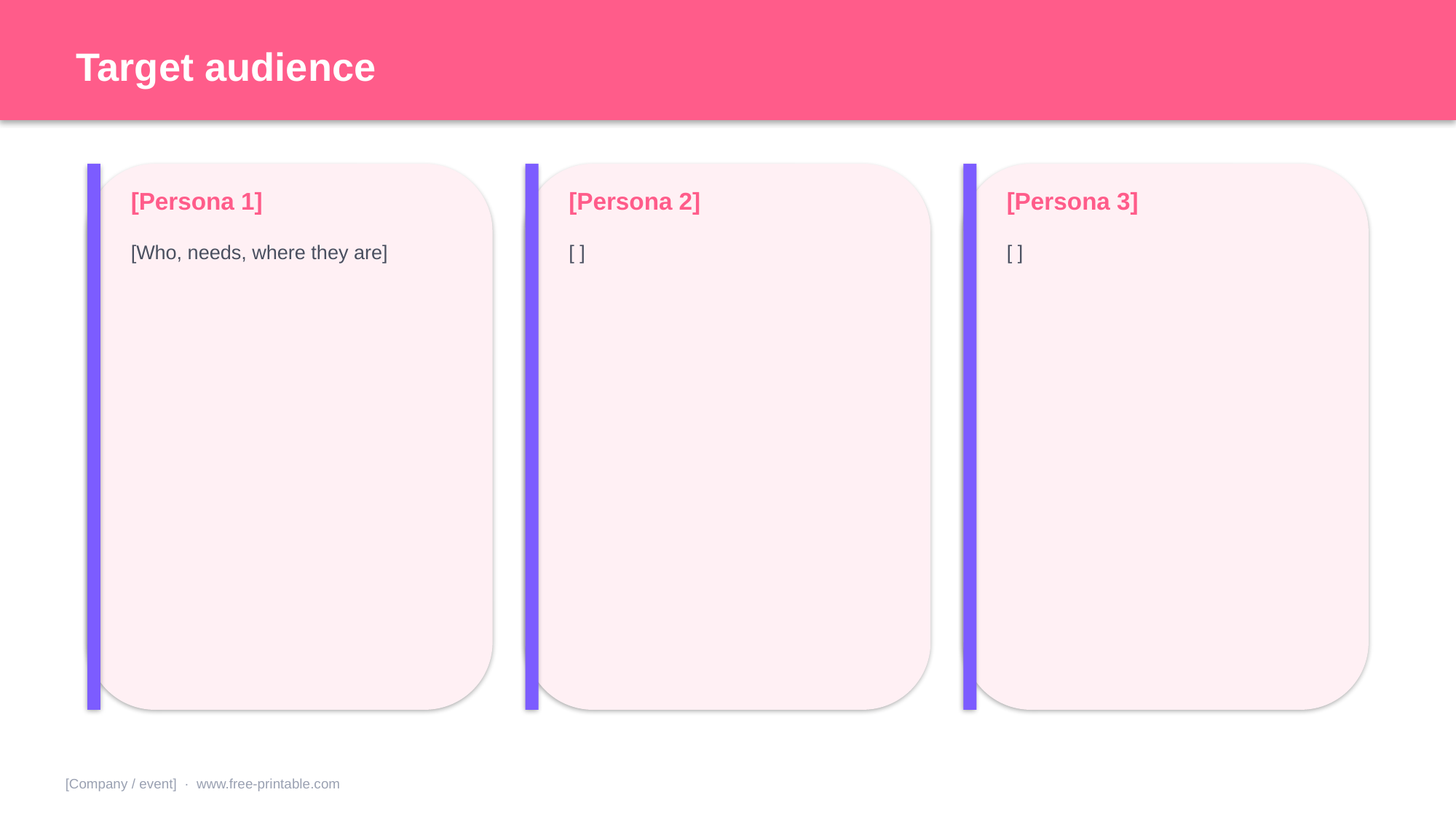

Target audience

[Persona 1]
[Persona 2]
[Persona 3]
[Who, needs, where they are]
[ ]
[ ]
[Company / event]  ·  www.free-printable.com